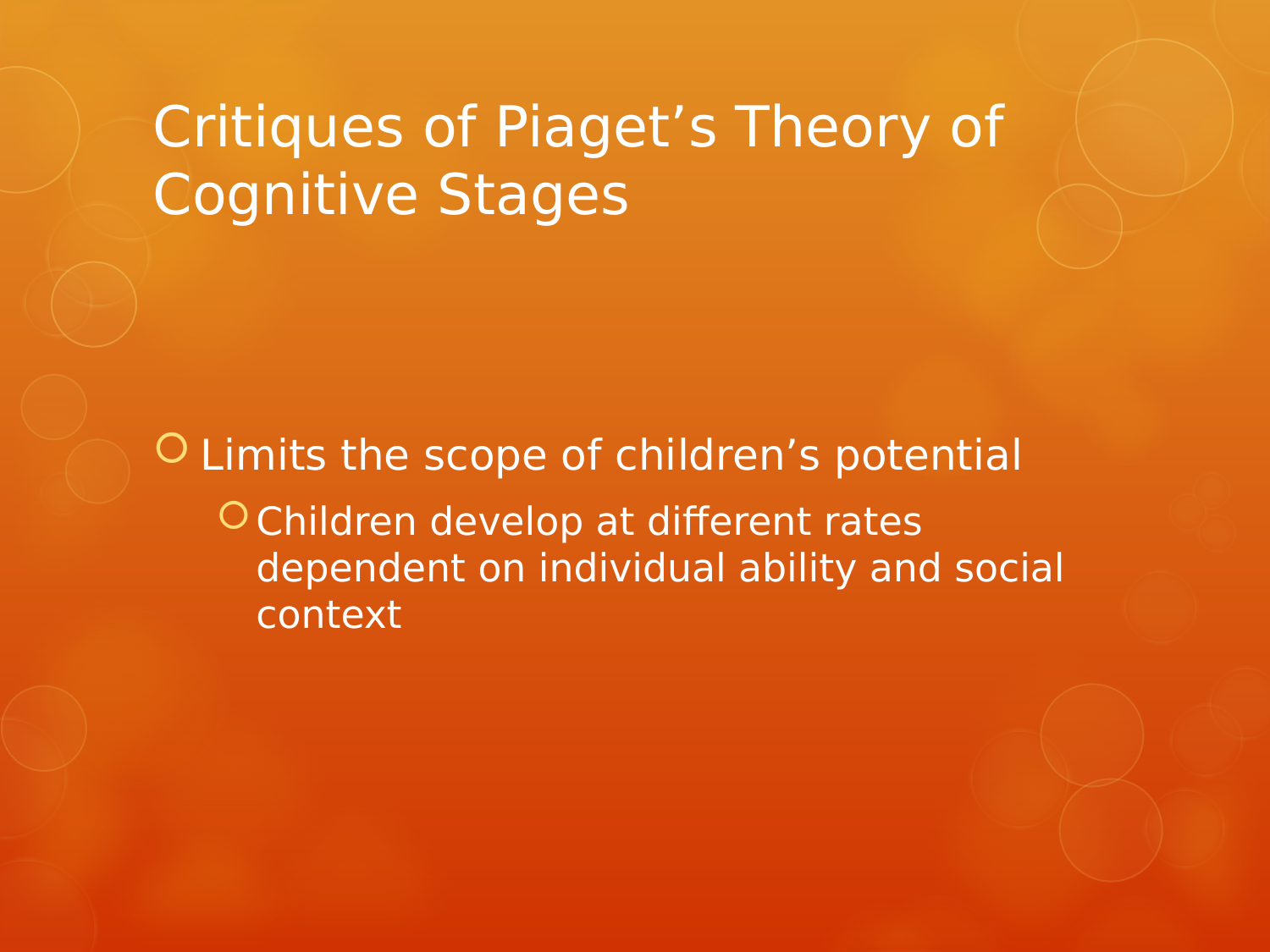

# Critiques of Piaget’s Theory of Cognitive Stages
Limits the scope of children’s potential
Children develop at different rates dependent on individual ability and social context